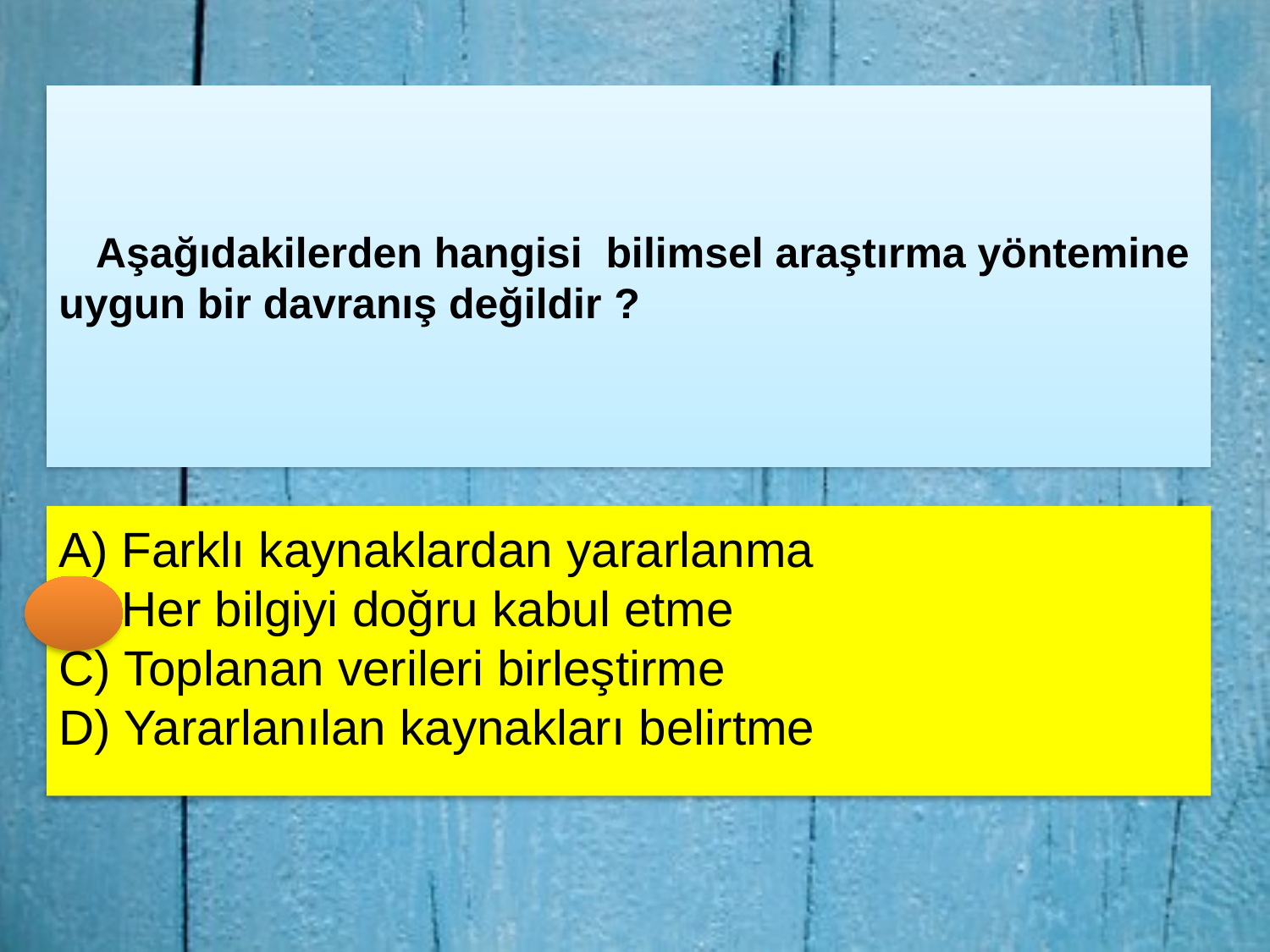

Aşağıdakilerden hangisi  bilimsel araştırma yöntemine uygun bir davranış değildir ?
 Farklı kaynaklardan yararlanma
B) Her bilgiyi doğru kabul etme
C) Toplanan verileri birleştirme
D) Yararlanılan kaynakları belirtme